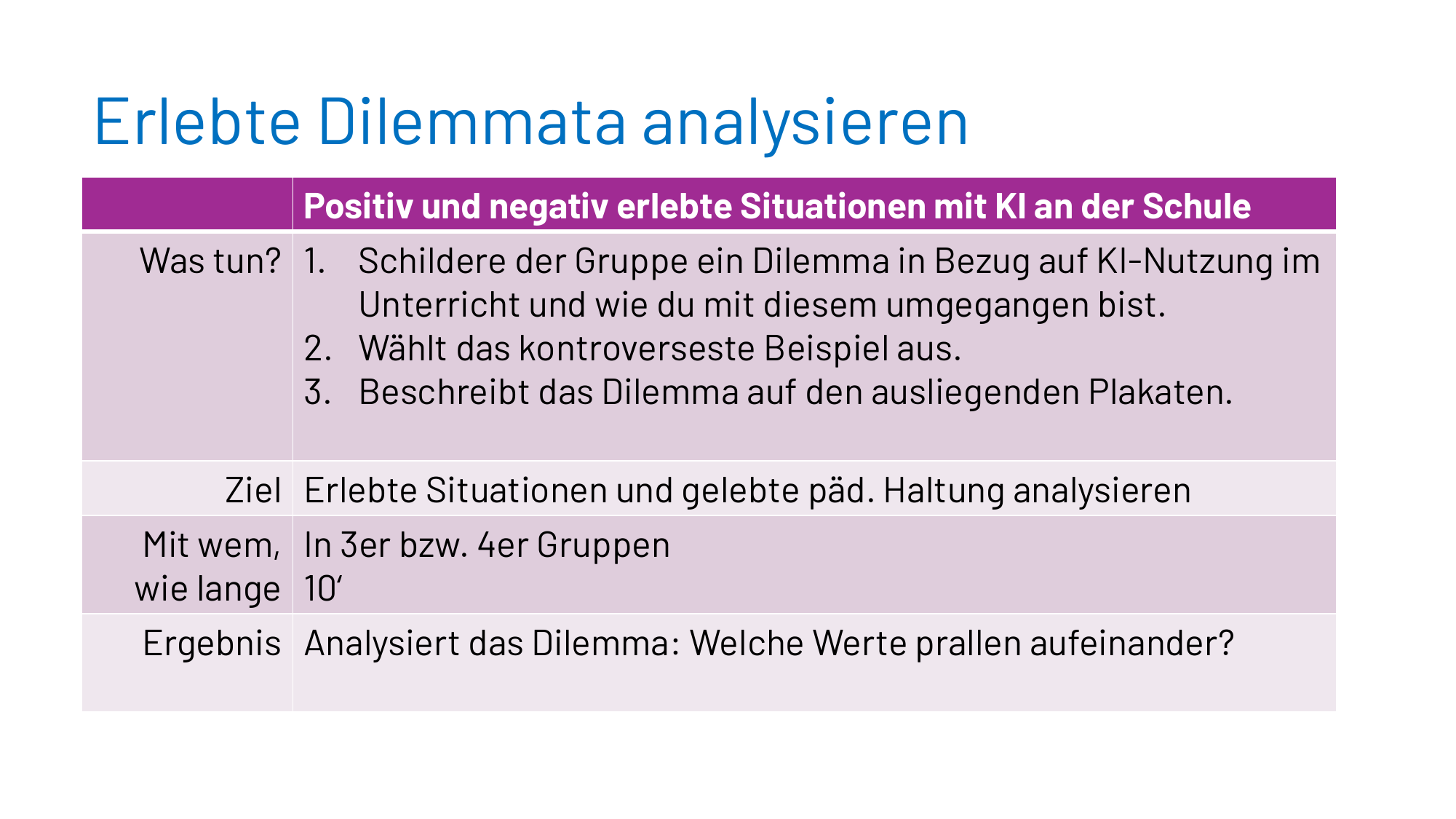

# Erlebte Dilemmata analysieren
|  | Positiv und negativ erlebte Situationen mit KI an der Schule |
| --- | --- |
| Was tun? | Schildere der Gruppe ein Dilemma in Bezug auf KI-Nutzung im Unterricht und wie du mit diesem umgegangen bist. Wählt das kontroverseste Beispiel aus. Beschreibt das Dilemma auf den ausliegenden Plakaten. |
| Ziel | Erlebte Situationen und gelebte päd. Haltung analysieren |
| Mit wem, wie lange | In 3er bzw. 4er Gruppen 10‘ |
| Ergebnis | Analysiert das Dilemma: Welche Werte prallen aufeinander? |